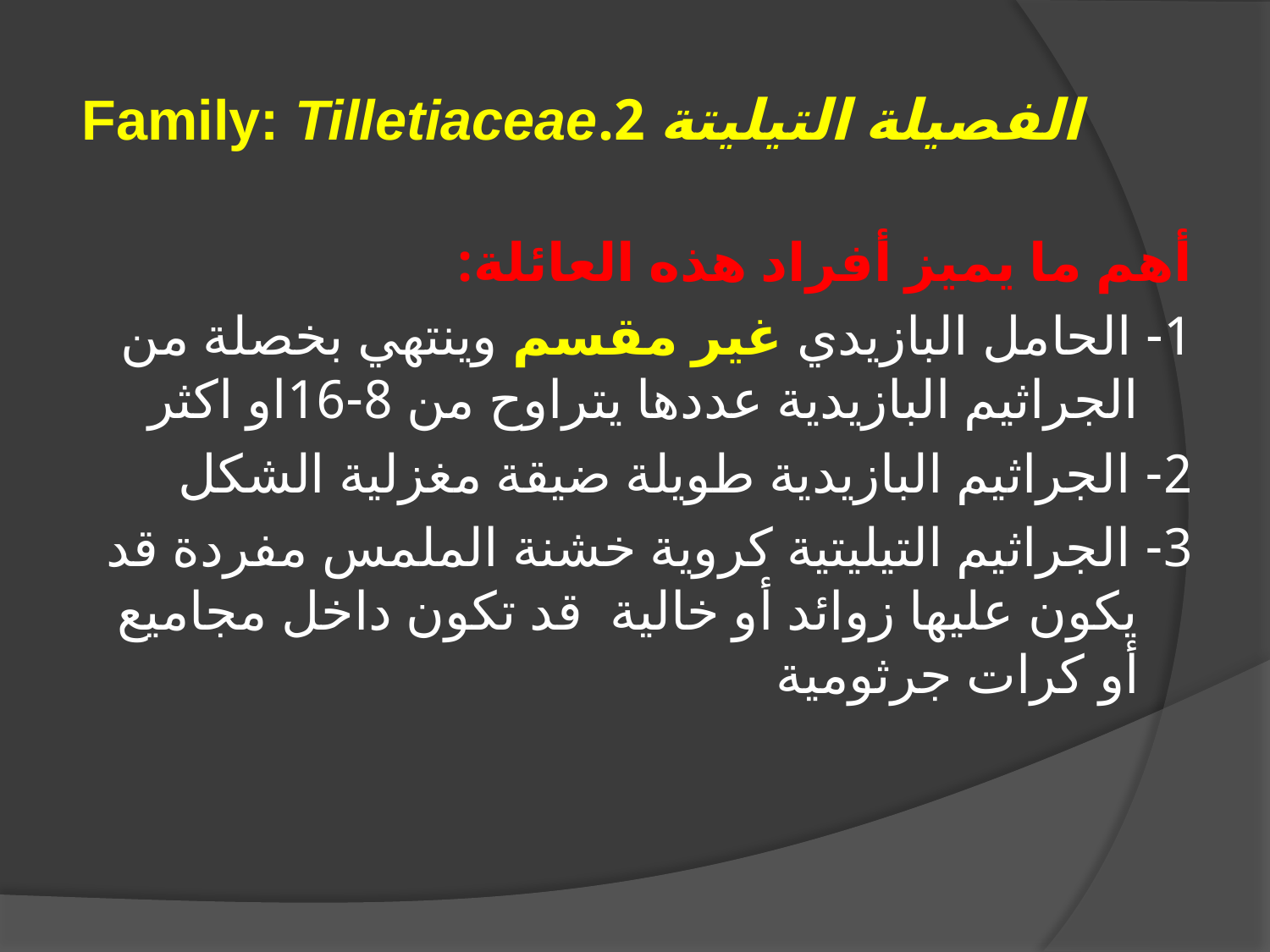

# الفصيلة التيليتة 2.Family: Tilletiaceae
أهم ما يميز أفراد هذه العائلة:
1- الحامل البازيدي غير مقسم وينتهي بخصلة من الجراثيم البازيدية عددها يتراوح من 8-16او اكثر
2- الجراثيم البازيدية طويلة ضيقة مغزلية الشكل
3- الجراثيم التيليتية كروية خشنة الملمس مفردة قد يكون عليها زوائد أو خالية  قد تكون داخل مجاميع أو كرات جرثومية